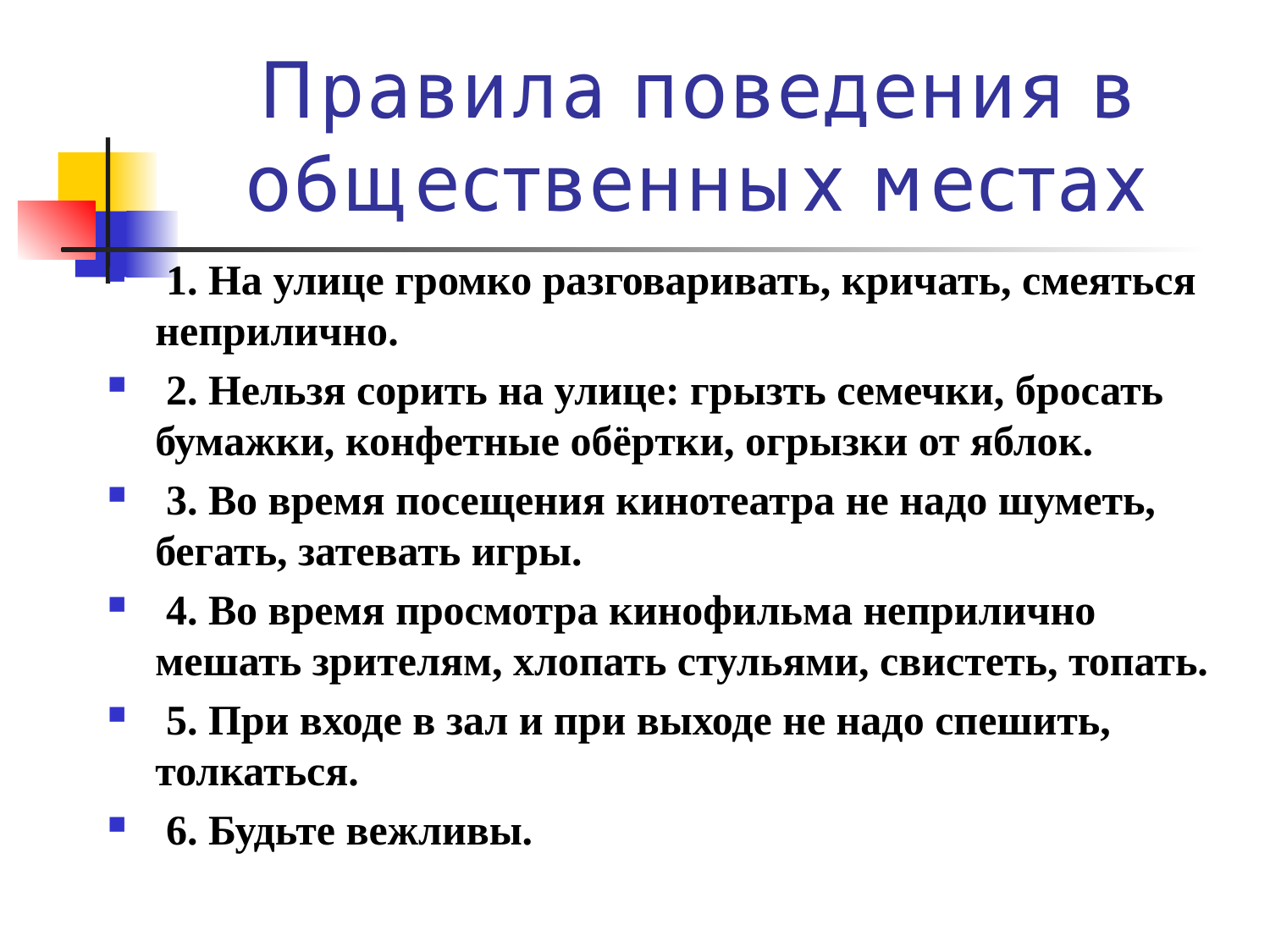

# Правила поведения в общественных местах
 1. На улице громко разговаривать, кричать, смеяться неприлично.
 2. Нельзя сорить на улице: грызть семечки, бросать бумажки, конфетные обёртки, огрызки от яблок.
 3. Во время посещения кинотеатра не надо шуметь, бегать, затевать игры.
 4. Во время просмотра кинофильма неприлично мешать зрителям, хлопать стульями, свистеть, топать.
 5. При входе в зал и при выходе не надо спешить, толкаться.
 6. Будьте вежливы.